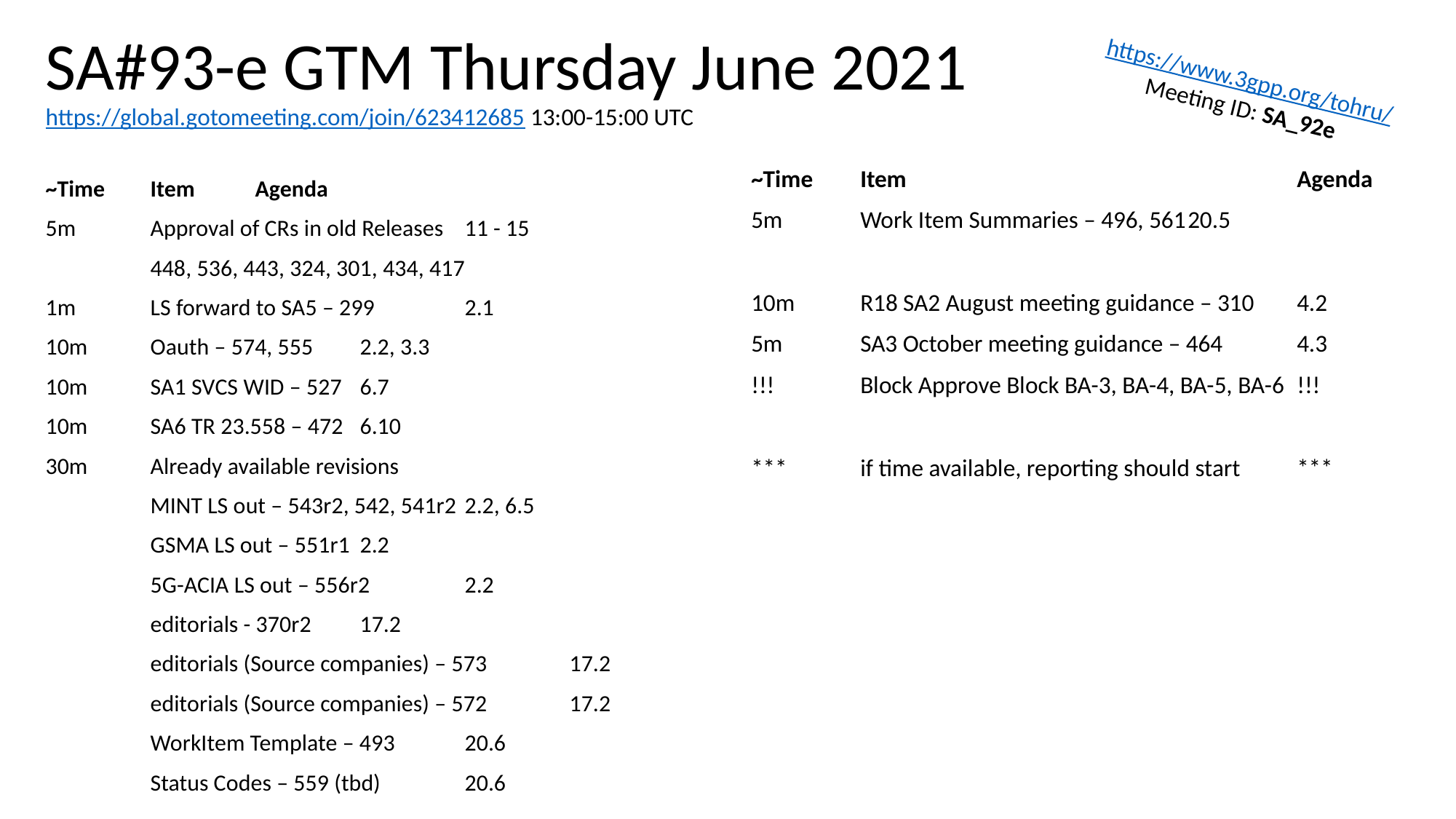

# SA#93-e GTM Thursday June 2021 https://global.gotomeeting.com/join/623412685 13:00-15:00 UTC
https://www.3gpp.org/tohru/
Meeting ID: SA_92e
~Time	Item				Agenda
5m	Work Item Summaries – 496, 561	20.5

10m	R18 SA2 August meeting guidance – 310	4.2
5m	SA3 October meeting guidance – 464	4.3
!!!	Block Approve Block BA-3, BA-4, BA-5, BA-6	!!!

***   	if time available, reporting should start	***
~Time	Item				Agenda
5m	Approval of CRs in old Releases		11 - 15
	448, 536, 443, 324, 301, 434, 417
1m	LS forward to SA5 – 299		2.1
10m	Oauth – 574, 555			2.2, 3.3
10m	SA1 SVCS WID – 527			6.7
10m	SA6 TR 23.558 – 472			6.10
30m	Already available revisions
	MINT LS out – 543r2, 542, 541r2		2.2, 6.5
	GSMA LS out – 551r1			2.2
	5G-ACIA LS out – 556r2		2.2
	editorials - 370r2			17.2
	editorials (Source companies) – 573	17.2
	editorials (Source companies) – 572	17.2
	WorkItem Template – 493		20.6
	Status Codes – 559 (tbd)		20.6